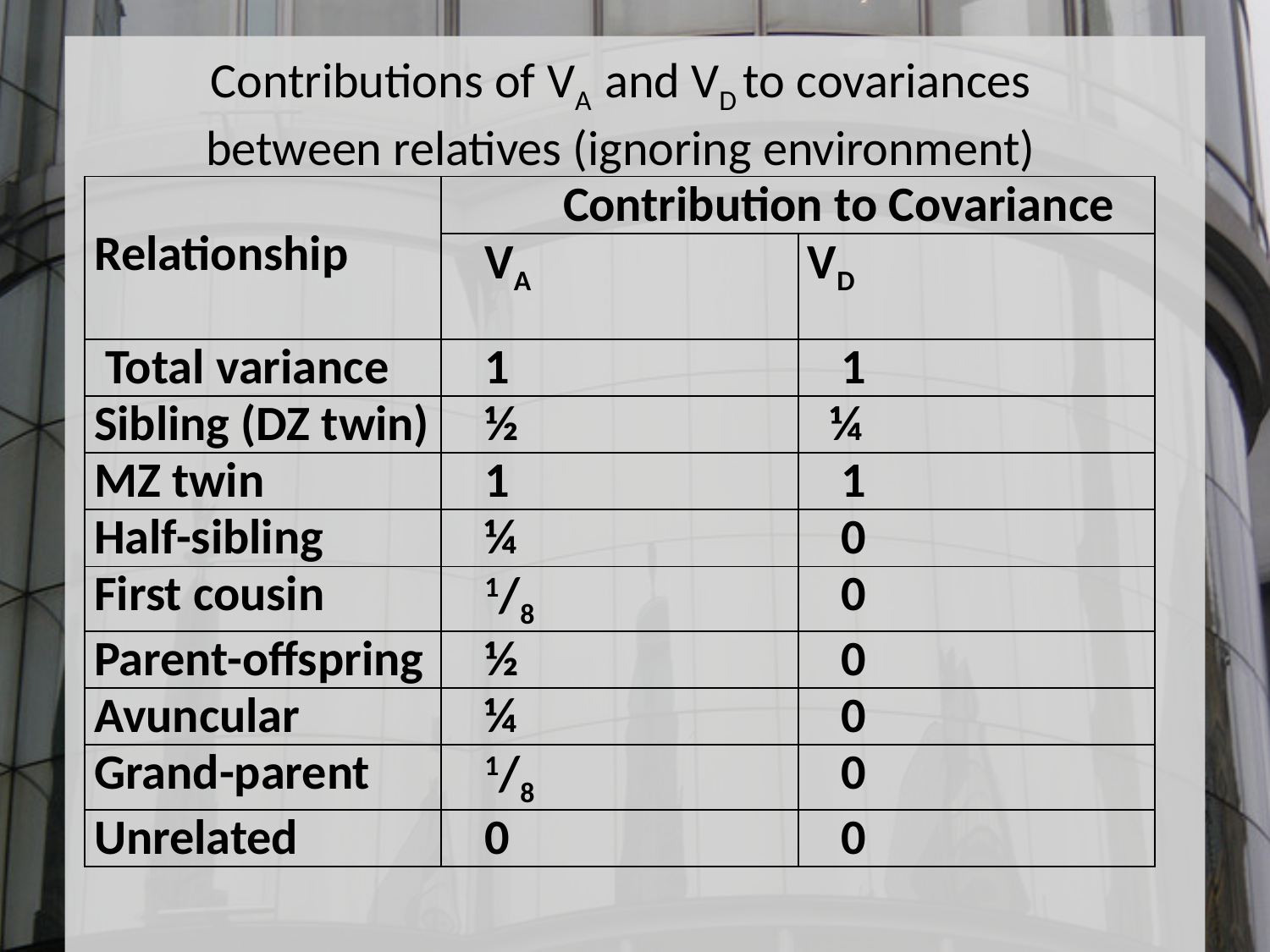

Contributions of VA  and VD to covariances between relatives (ignoring environment)
| Relationship | Contribution to Covariance |  |
| --- | --- | --- |
|  | VA | VD |
| Total variance | 1 | 1 |
| Sibling (DZ twin) | ½ | ¼ |
| MZ twin | 1 | 1 |
| Half-sibling | ¼ | 0 |
| First cousin | 1/8 | 0 |
| Parent-offspring | ½ | 0 |
| Avuncular | ¼ | 0 |
| Grand-parent | 1/8 | 0 |
| Unrelated | 0 | 0 |